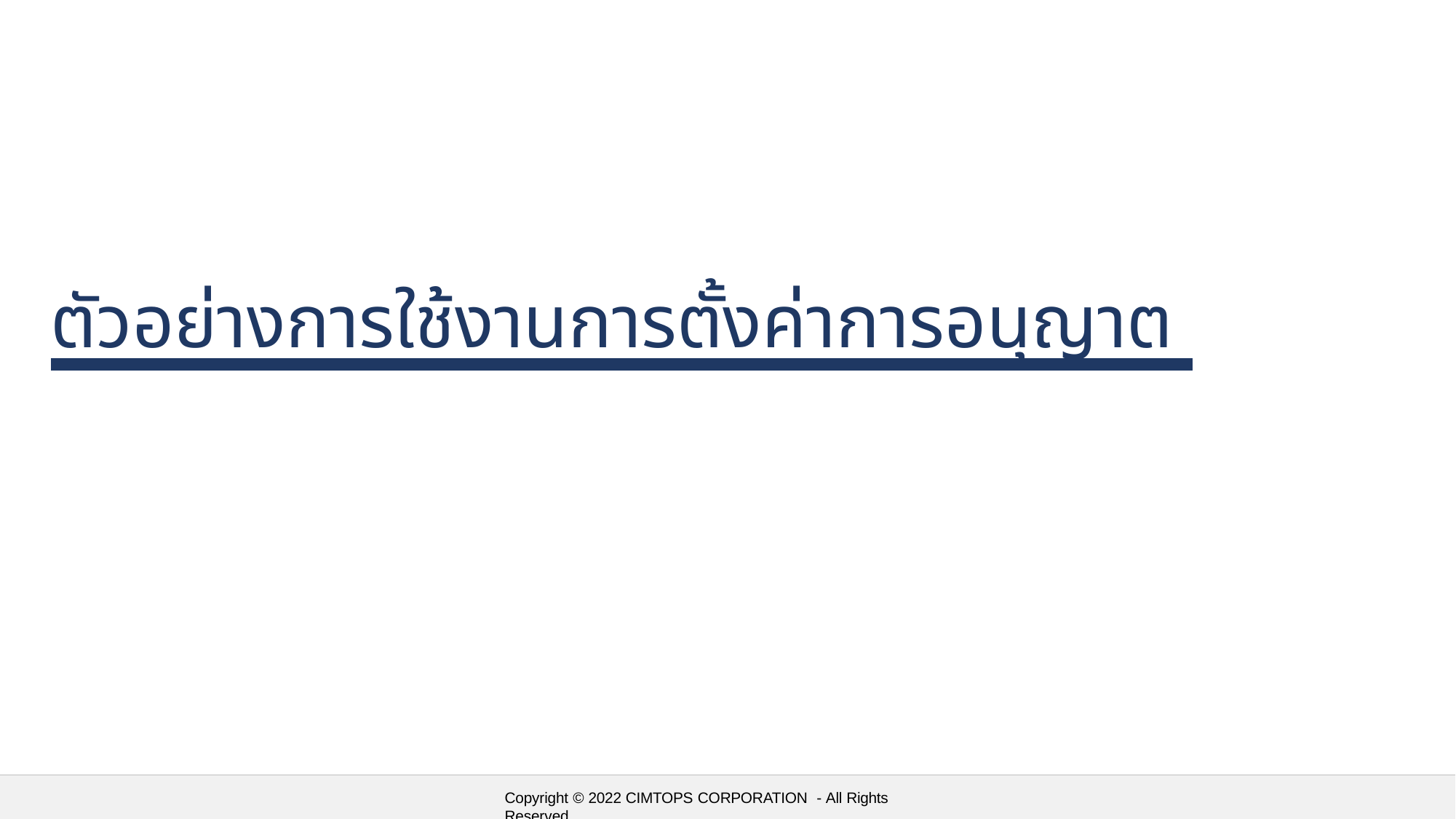

# ตัวอย่างการใช้งานการตั้งค่าการอนุญาต
Copyright © 2022 CIMTOPS CORPORATION - All Rights Reserved.